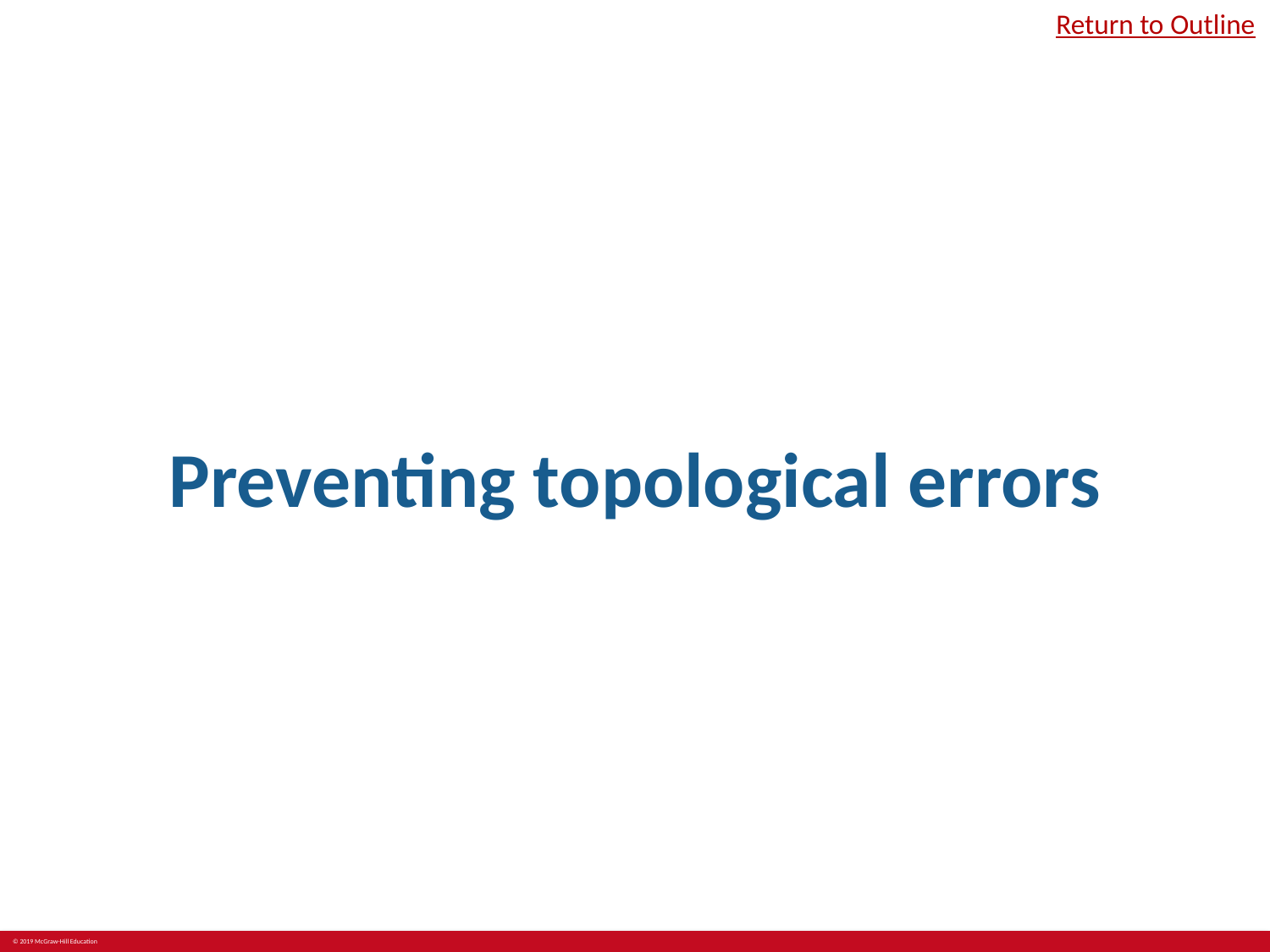

Return to Outline
# Preventing topological errors